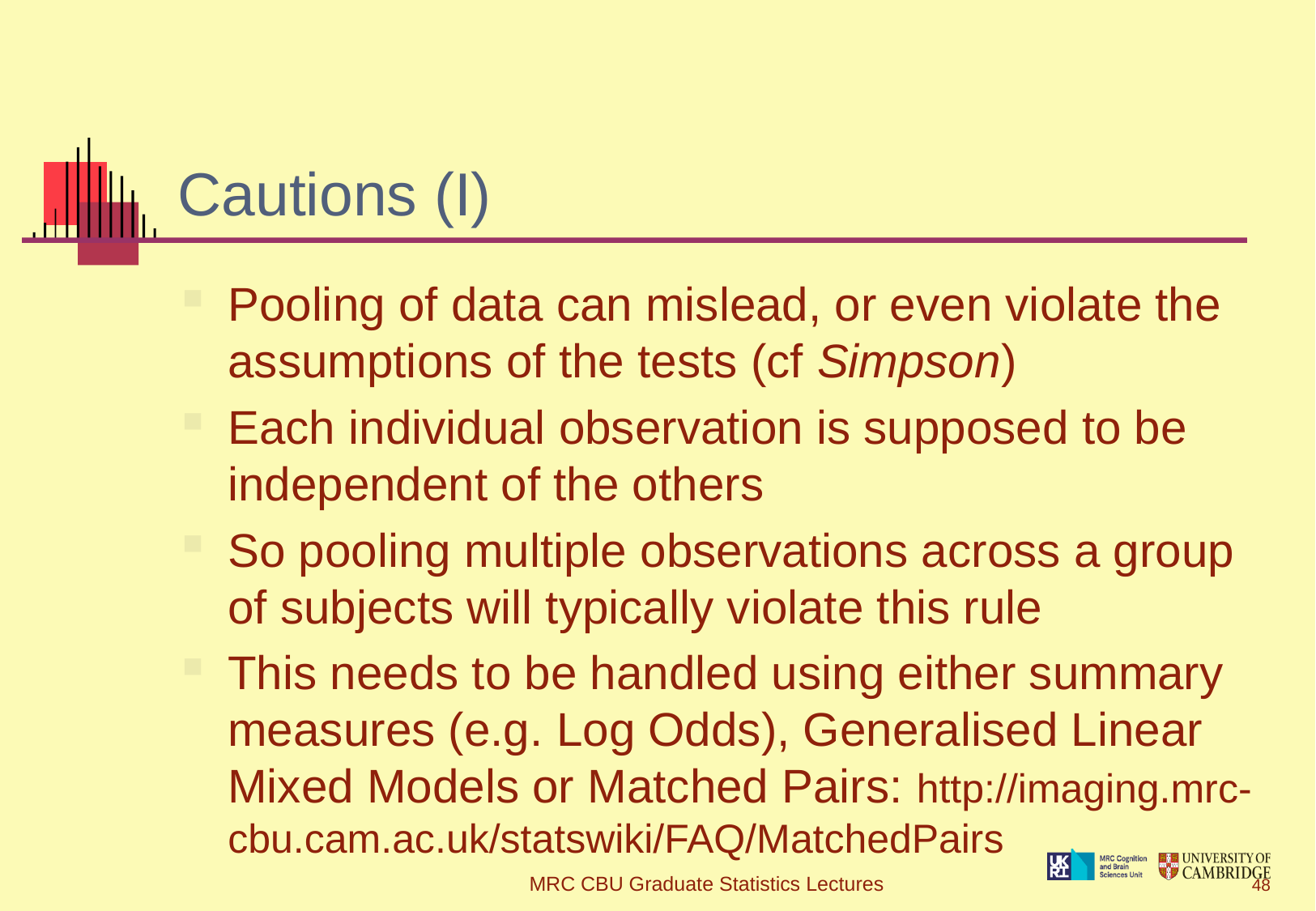

# Cautions (I)
Pooling of data can mislead, or even violate the assumptions of the tests (cf Simpson)
Each individual observation is supposed to be independent of the others
So pooling multiple observations across a group of subjects will typically violate this rule
This needs to be handled using either summary measures (e.g. Log Odds), Generalised Linear Mixed Models or Matched Pairs: http://imaging.mrc-cbu.cam.ac.uk/statswiki/FAQ/MatchedPairs

MRC CBU Graduate Statistics Lectures
48